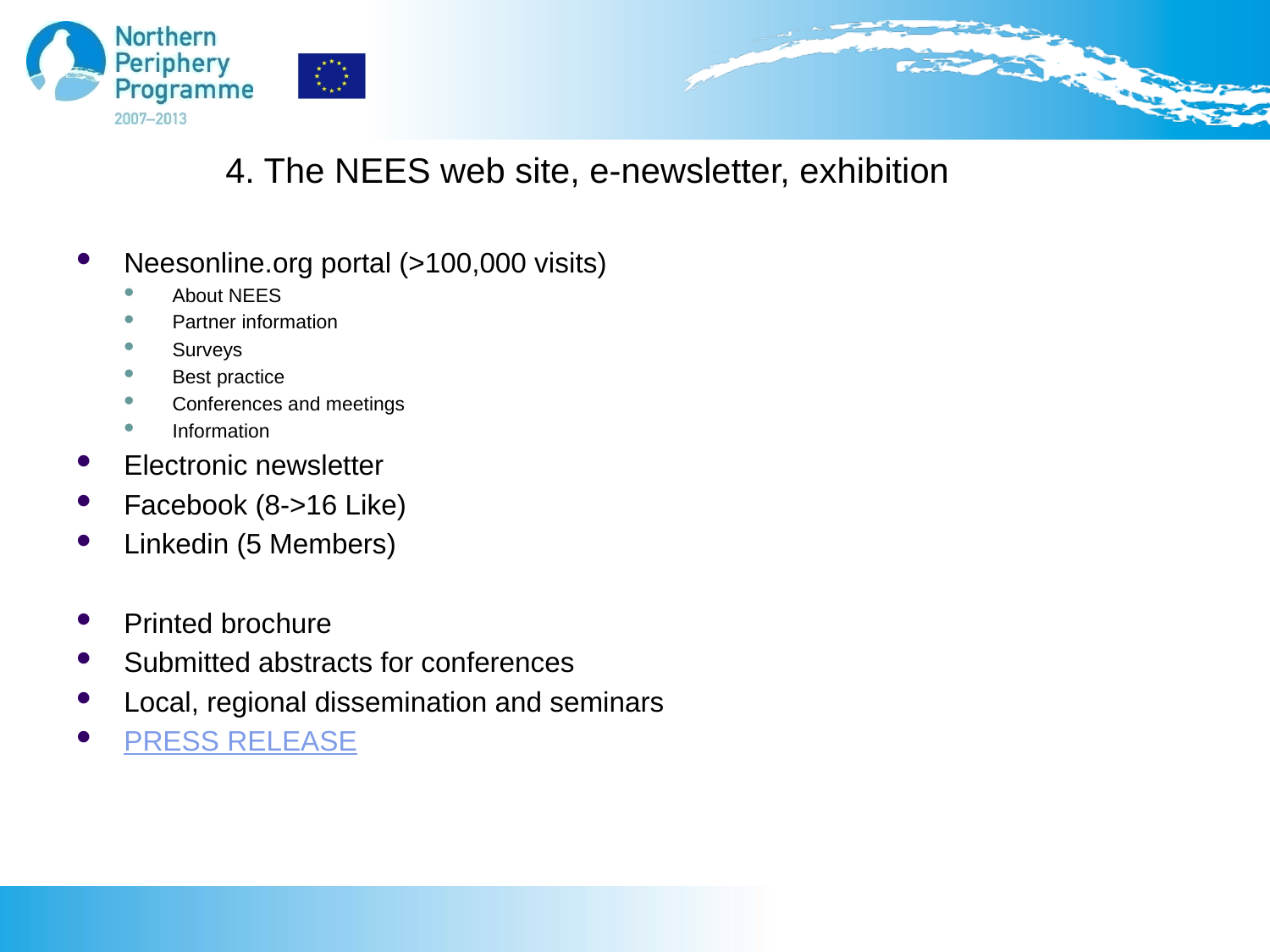

# 4. The NEES web site, e-newsletter, exhibition
Neesonline.org portal (>100,000 visits)
About NEES
Partner information
Surveys
Best practice
Conferences and meetings
Information
Electronic newsletter
Facebook (8->16 Like)
Linkedin (5 Members)

Printed brochure
Submitted abstracts for conferences
Local, regional dissemination and seminars
PRESS RELEASE